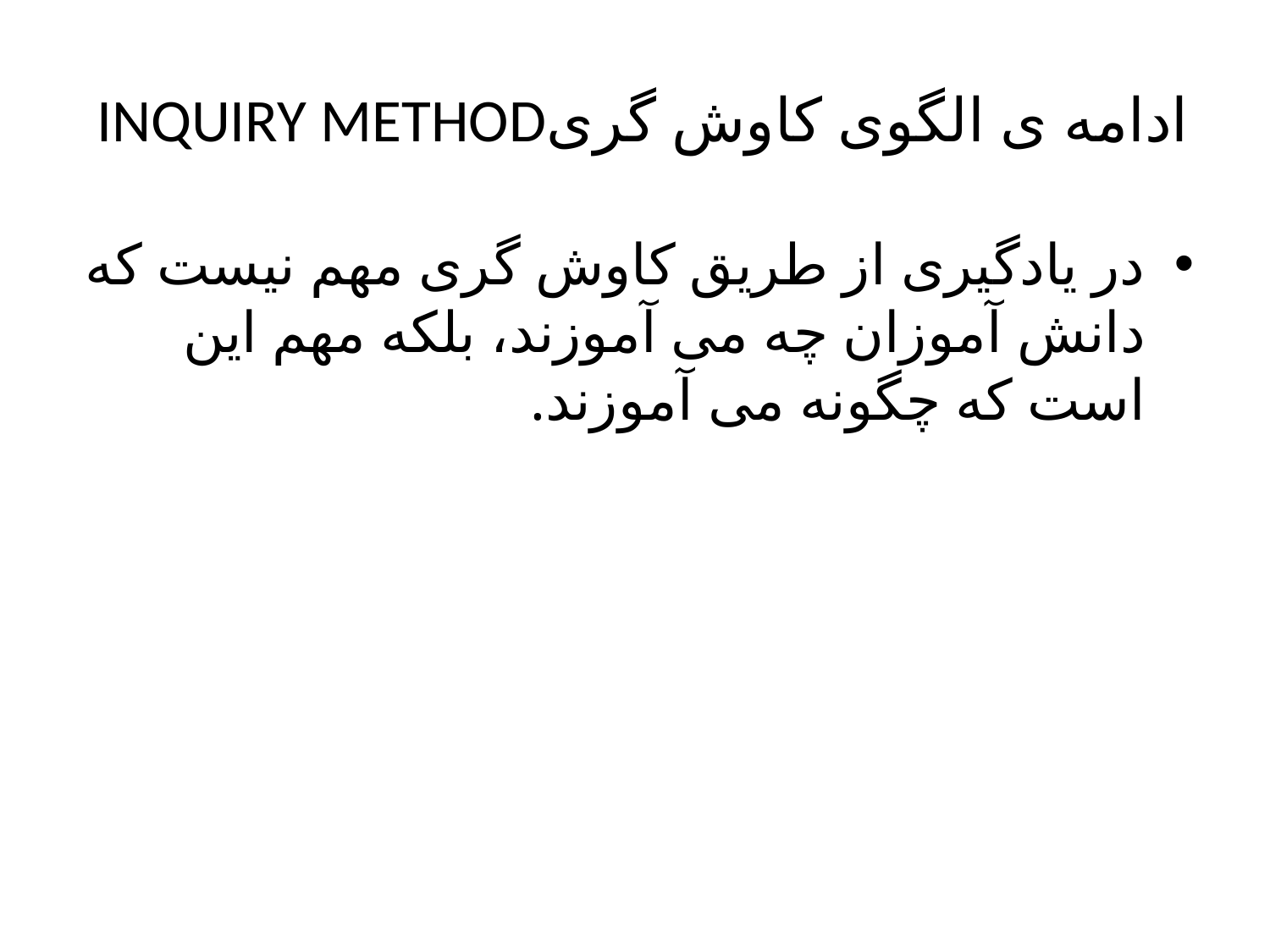

# ادامه ی الگوی کاوش گریINQUIRY METHOD
در یادگیری از طریق کاوش گری مهم نیست که دانش آموزان چه می آموزند، بلکه مهم این است که چگونه می آموزند.